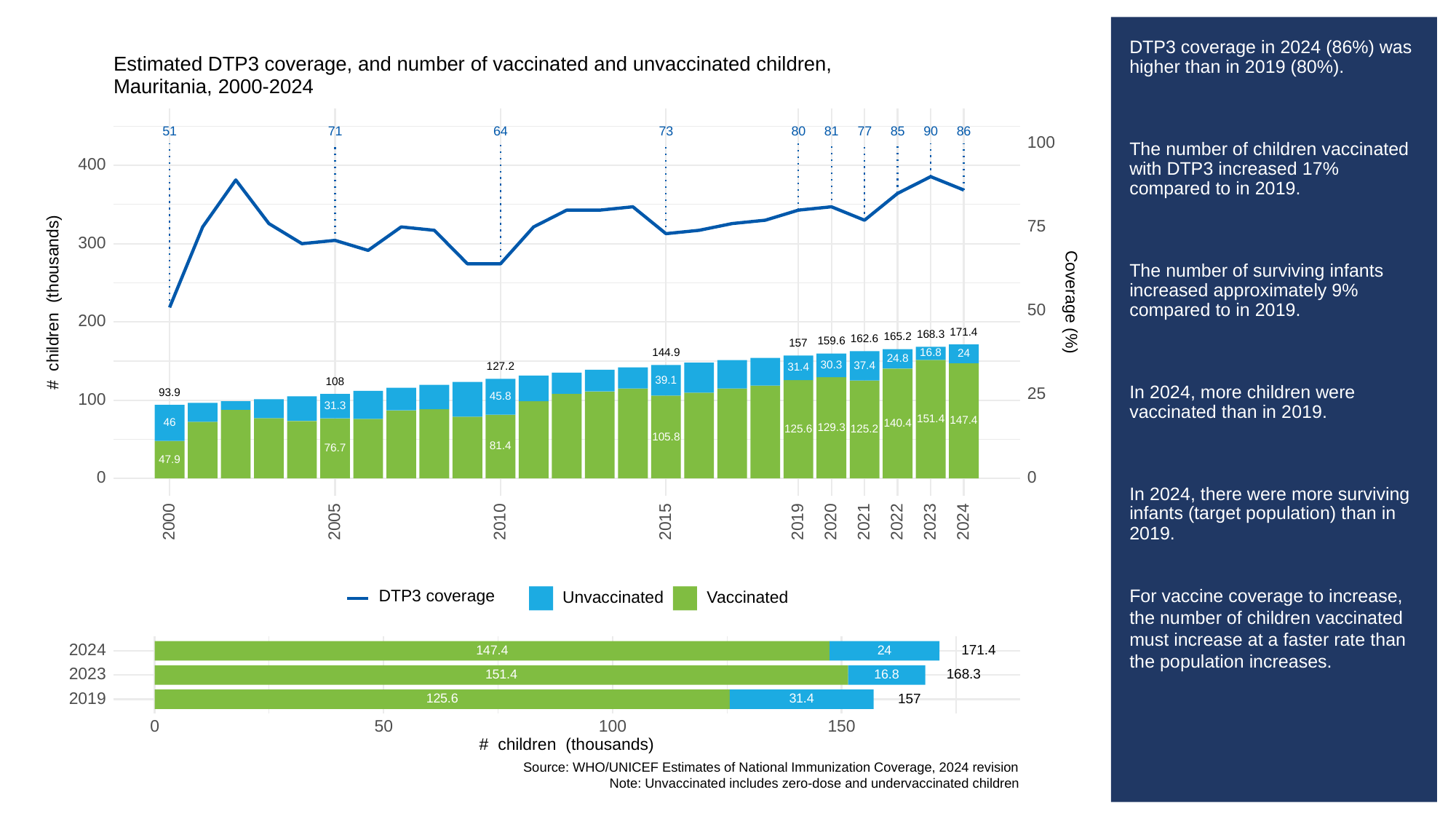

# DTP3 coverage in 2024 (86%) was higher than in 2019 (80%).

The number of children vaccinated with DTP3 increased 17% compared to in 2019.

The number of surviving infants increased approximately 9% compared to in 2019.

In 2024, more children were vaccinated than in 2019.

In 2024, there were more surviving infants (target population) than in 2019.

For vaccine coverage to increase, the number of children vaccinated must increase at a faster rate than the population increases.

Estimated DTP3 coverage, and number of vaccinated and unvaccinated children,
Mauritania, 2000-2024

73
51
64
80
81
85
90
86
71
77
100

400

75
300

#  children  (thousands)
Coverage (%)
50
200

171.4
168.3
165.2
162.6
159.6
157

144.9

16.8
24

24.8

30.3
37.4

127.2

31.4

39.1

108

25

93.9

45.8

100

31.3

151.4

147.4

46

140.4

129.3
125.6
125.2
105.8

81.4
76.7
47.9
0
0

2023
2000
2005
2010
2015
2019
2020
2021
2022
2024

DTP3 coverage
Unvaccinated
Vaccinated

2024
171.4
147.4
24

2023
168.3
151.4
16.8

2019
157
31.4
125.6

0
50
100
150
#  children  (thousands)
Source: WHO/UNICEF Estimates of National Immunization Coverage, 2024 revision
Note: Unvaccinated includes zero-dose and undervaccinated children